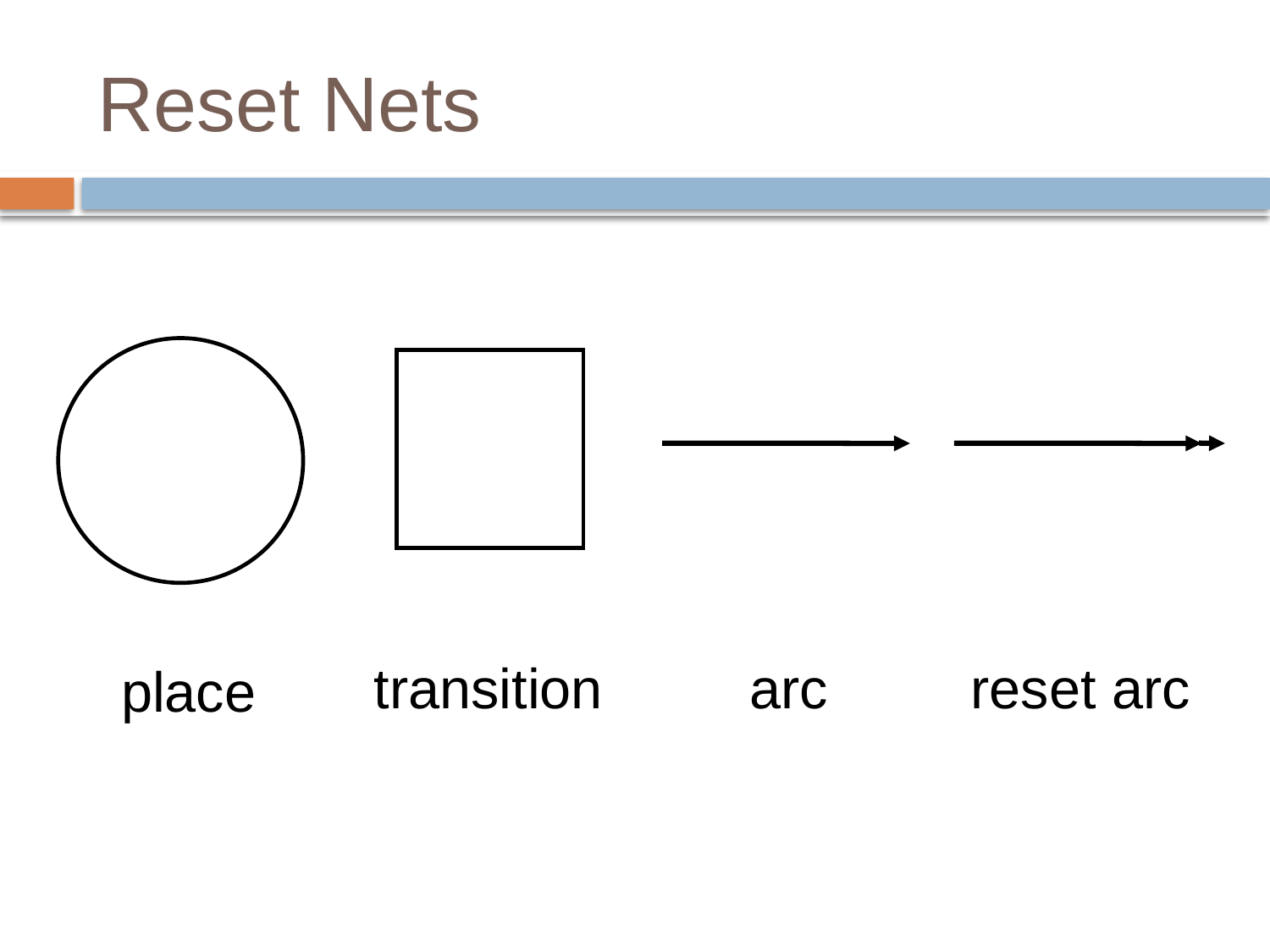

# Reset Nets

transition
arc
reset arc
place